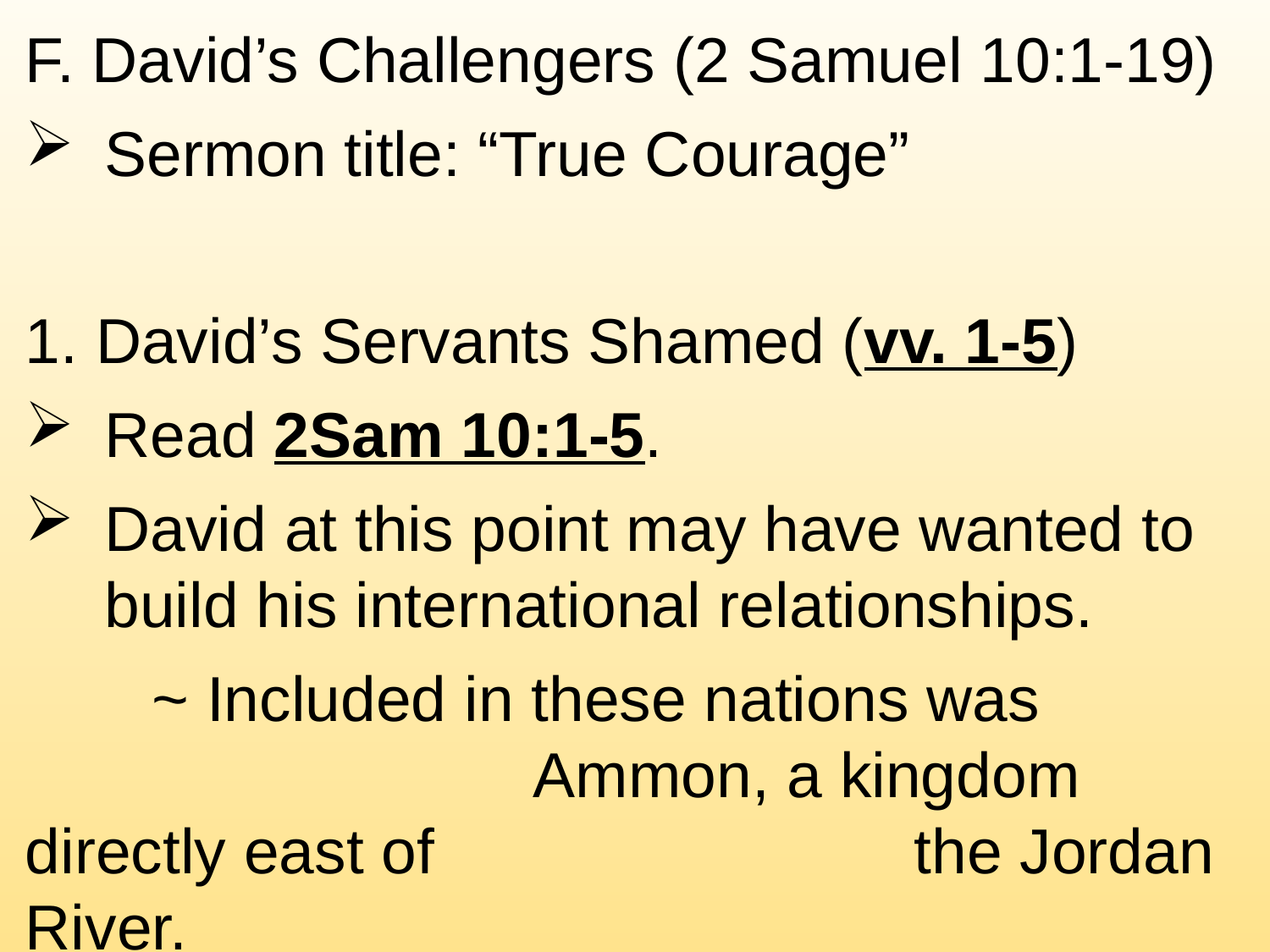

F. David’s Challengers (2 Samuel 10:1-19)
Sermon title: “True Courage”

1. David’s Servants Shamed (vv. 1-5)
Read 2Sam 10:1-5.
David at this point may have wanted to build his international relationships.
	~ Included in these nations was 					Ammon, a kingdom directly east of 				the Jordan River.